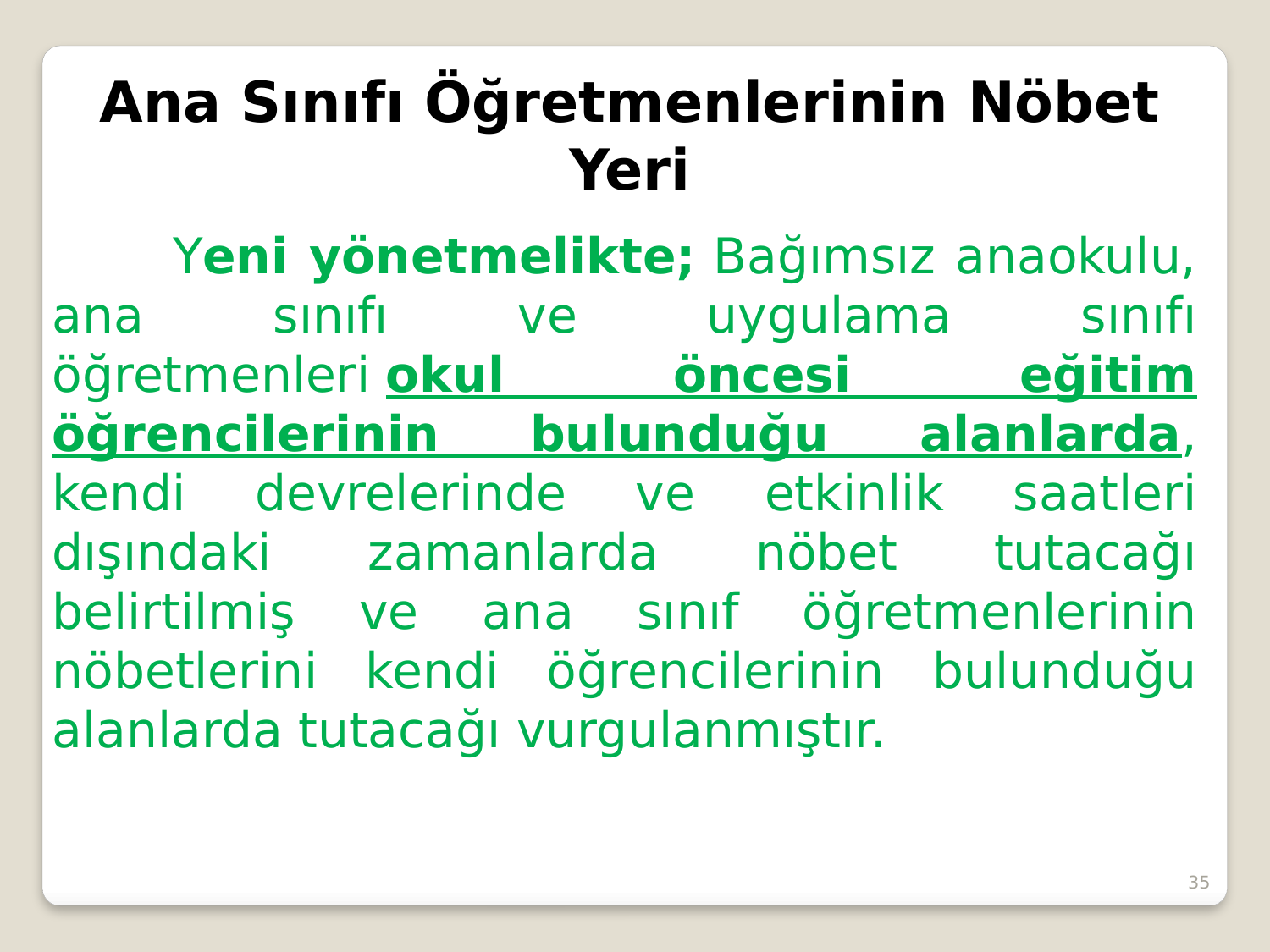

Ana Sınıfı Öğretmenlerinin Nöbet Yeri

      Yeni yönetmelikte; Bağımsız anaokulu, ana sınıfı ve uygulama sınıfı öğretmenleri okul öncesi eğitim öğrencilerinin bulunduğu alanlarda, kendi devrelerinde ve etkinlik saatleri dışındaki zamanlarda nöbet tutacağı belirtilmiş ve ana sınıf öğretmenlerinin nöbetlerini kendi öğrencilerinin bulunduğu alanlarda tutacağı vurgulanmıştır.
35